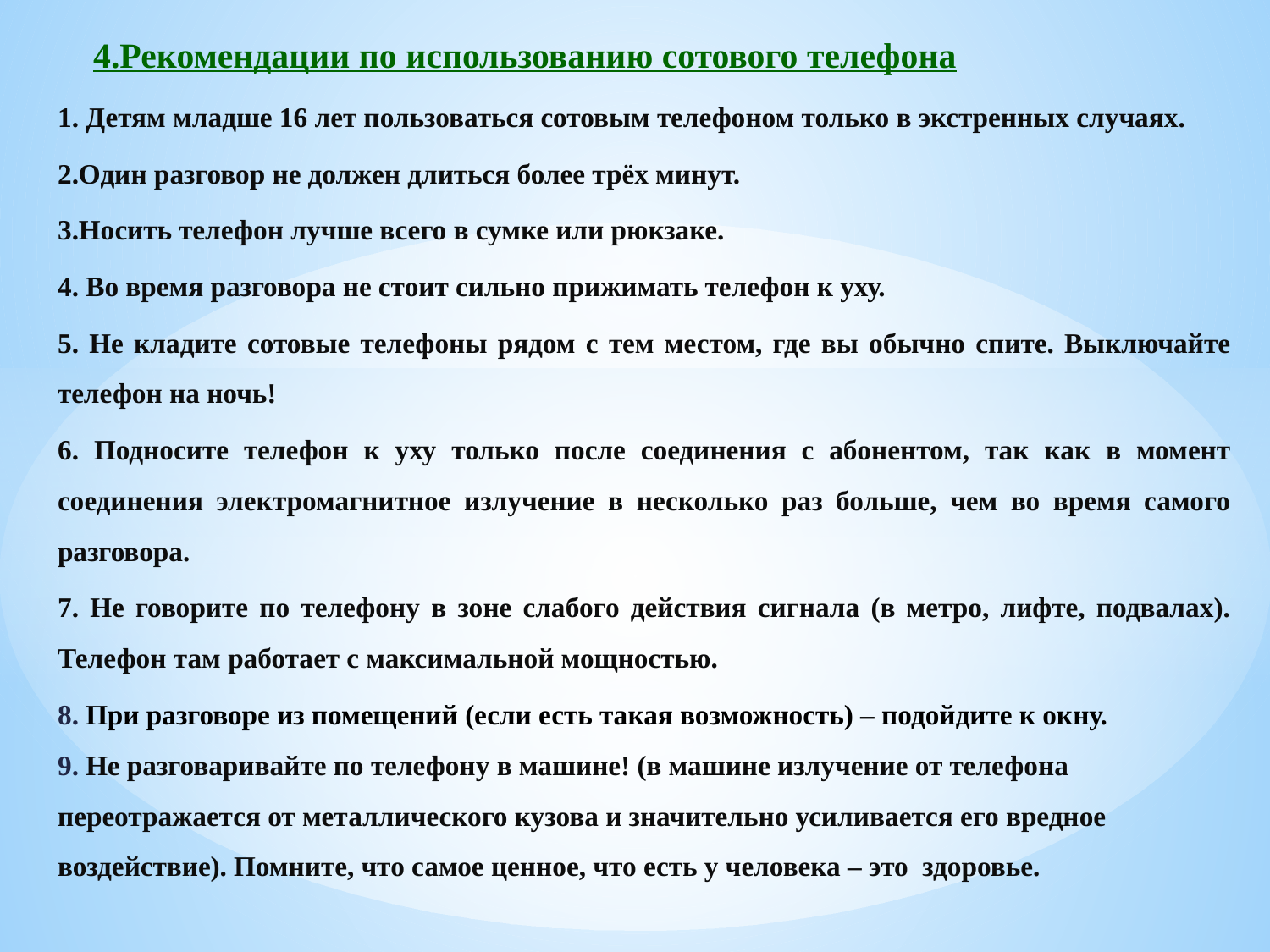

# 4.Рекомендации по использованию сотового телефона
1. Детям младше 16 лет пользоваться сотовым телефоном только в экстренных случаях.
2.Один разговор не должен длиться более трёх минут.
3.Носить телефон лучше всего в сумке или рюкзаке.
4. Во время разговора не стоит сильно прижимать телефон к уху.
5. Не кладите сотовые телефоны рядом с тем местом, где вы обычно спите. Выключайте телефон на ночь!
6. Подносите телефон к уху только после соединения с абонентом, так как в момент соединения электромагнитное излучение в несколько раз больше, чем во время самого разговора.
7. Не говорите по телефону в зоне слабого действия сигнала (в метро, лифте, подвалах). Телефон там работает с максимальной мощностью.
8. При разговоре из помещений (если есть такая возможность) – подойдите к окну.
9. Не разговаривайте по телефону в машине! (в машине излучение от телефона переотражается от металлического кузова и значительно усиливается его вредное воздействие). Помните, что самое ценное, что есть у человека – это  здоровье.